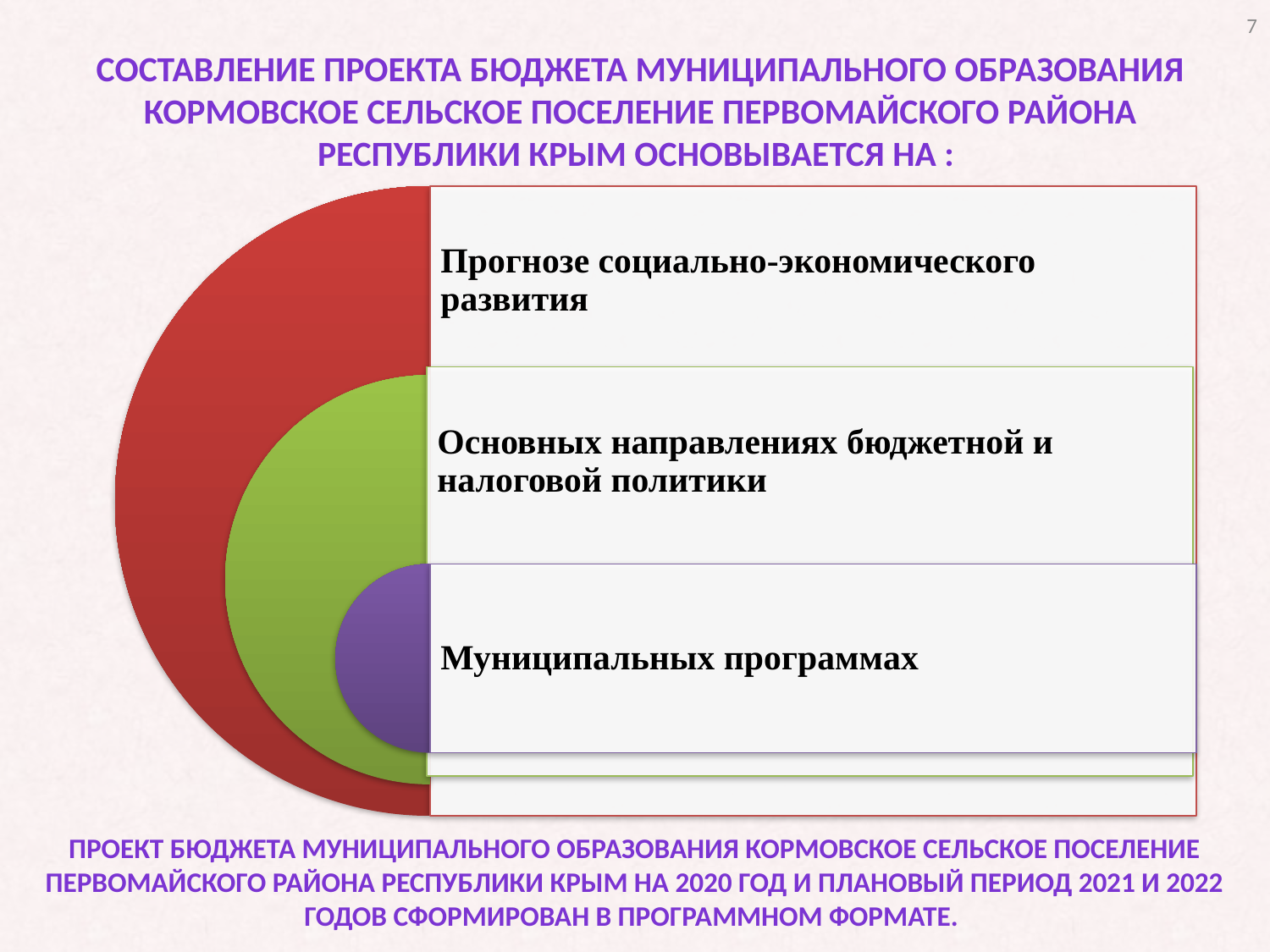

7
СОСТАВЛЕНИЕ ПРОЕКТА БЮДЖЕТА МУНИЦИПАЛЬНОГО ОБРАЗОВАНИЯ Кормовское СЕЛЬСКОЕ ПОСЕЛЕНИЕ ПЕРВОМАЙСКОГО РАЙОНА РЕСПУБЛИКИ КРЫМ ОСНОВЫВАЕТСЯ НА :
Прогнозе социально-экономического развития
Основных направлениях бюджетной и налоговой политики
Муниципальных программах
ПРОЕКТ БЮДЖЕТА МУНИЦИПАЛЬНОГО ОБРАЗОВАНИЯ Кормовское СЕЛЬСКОЕ ПОСЕЛЕНИЕ ПЕРВОМАЙСКОГО РАЙОНА РЕСПУБЛИКИ КРЫМ НА 2020 ГОД и плановый период 2021 и 2022 годОВ СФОРМИРОВАН В ПРОГРАММНОМ ФОРМАТЕ.